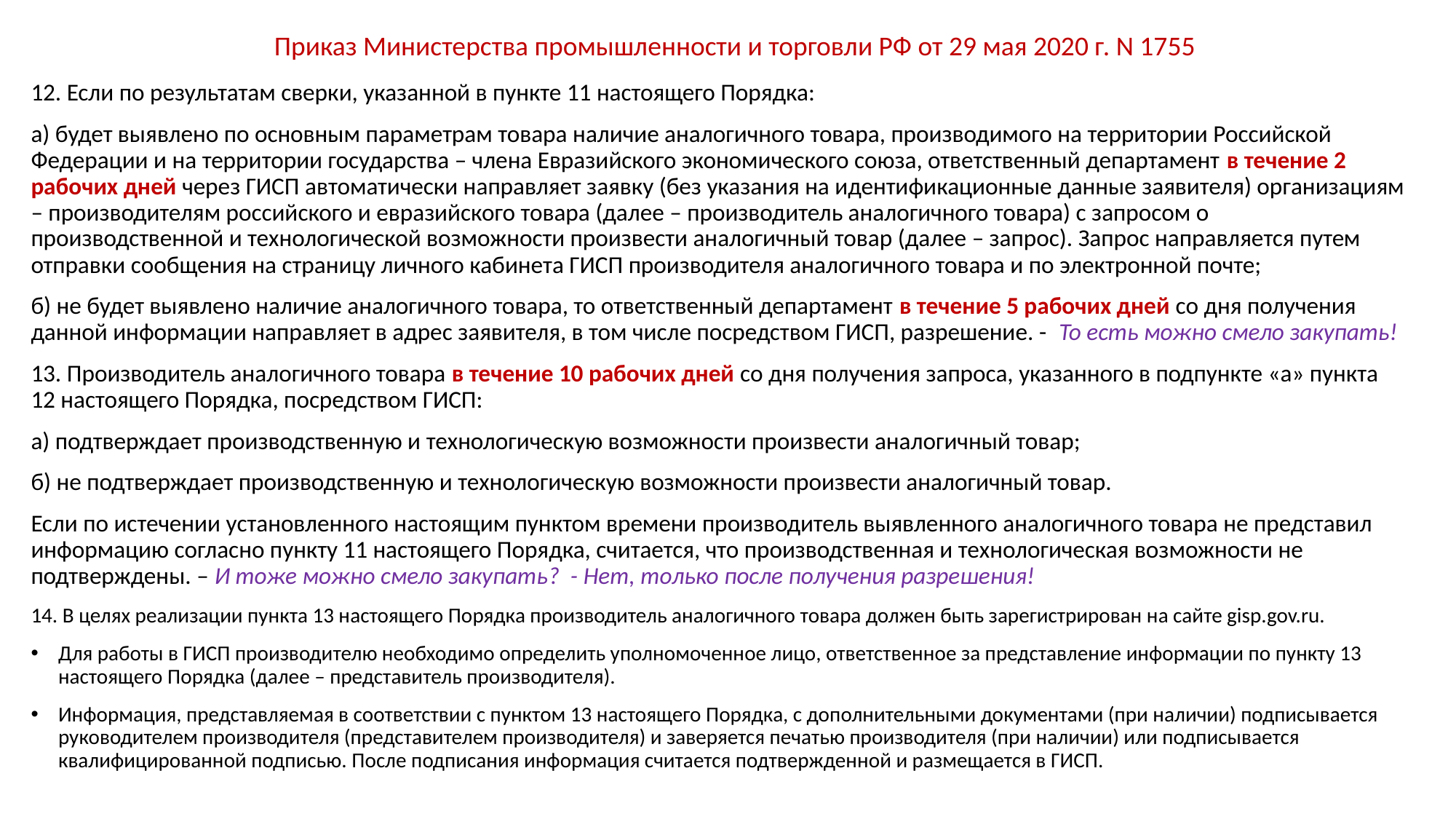

# Приказ Министерства промышленности и торговли РФ от 29 мая 2020 г. N 1755
12. Если по результатам сверки, указанной в пункте 11 настоящего Порядка:
а) будет выявлено по основным параметрам товара наличие аналогичного товара, производимого на территории Российской Федерации и на территории государства – члена Евразийского экономического союза, ответственный департамент в течение 2 рабочих дней через ГИСП автоматически направляет заявку ‎(без указания на идентификационные данные заявителя) организациям – производителям российского и евразийского товара (далее – производитель аналогичного товара) с запросом о производственной и технологической возможности произвести аналогичный товар (далее – запрос). Запрос направляется путем отправки сообщения на страницу личного кабинета ГИСП производителя аналогичного товара и по электронной почте;
б) не будет выявлено наличие аналогичного товара, то ответственный департамент в течение 5 рабочих дней со дня получения данной информации направляет в адрес заявителя, в том числе посредством ГИСП, разрешение. -  То есть можно смело закупать!
13. Производитель аналогичного товара в течение 10 рабочих дней со дня получения запроса, указанного в подпункте «а» пункта 12 настоящего Порядка, посредством ГИСП:
а) подтверждает производственную и технологическую возможности произвести аналогичный товар;
б) не подтверждает производственную и технологическую возможности произвести аналогичный товар.
Если по истечении установленного настоящим пунктом времени производитель выявленного аналогичного товара не представил информацию согласно пункту 11 настоящего Порядка, считается, что производственная и технологическая возможности не подтверждены. – И тоже можно смело закупать?  - Нет, только после получения разрешения!
14. В целях реализации пункта 13 настоящего Порядка производитель аналогичного товара должен быть зарегистрирован на сайте gisp.gov.ru.
Для работы в ГИСП производителю необходимо определить уполномоченное лицо, ответственное за представление информации по пункту 13 настоящего Порядка (далее – представитель производителя).
Информация, представляемая в соответствии с пунктом 13 настоящего Порядка, с дополнительными документами (при наличии) подписывается руководителем производителя (представителем производителя) и заверяется печатью производителя (при наличии) или подписывается квалифицированной подписью. После подписания информация считается подтвержденной и размещается в ГИСП.